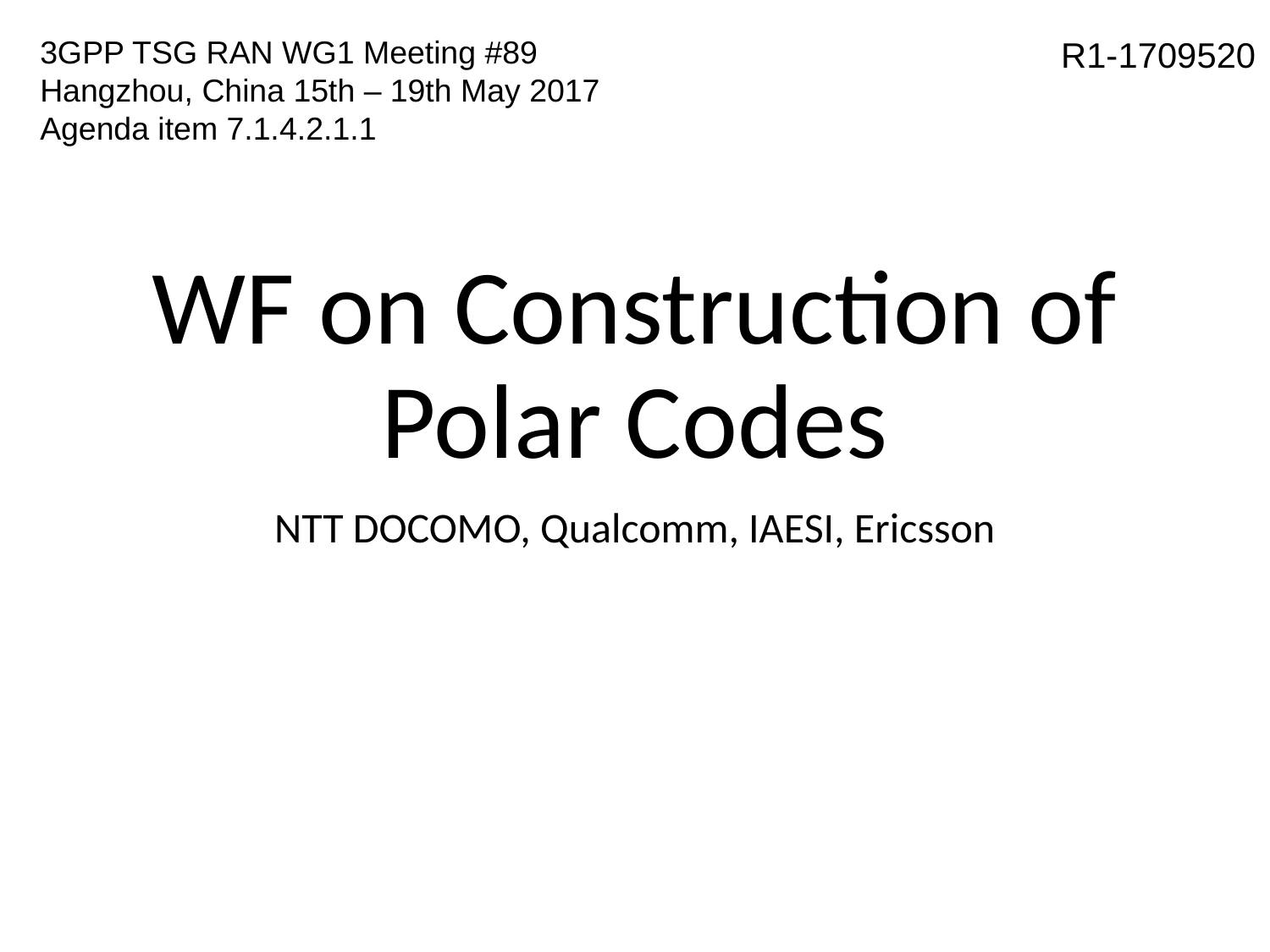

3GPP TSG RAN WG1 Meeting #89
Hangzhou, China 15th – 19th May 2017
Agenda item 7.1.4.2.1.1
R1-1709520
# WF on Construction of Polar Codes
NTT DOCOMO, Qualcomm, IAESI, Ericsson